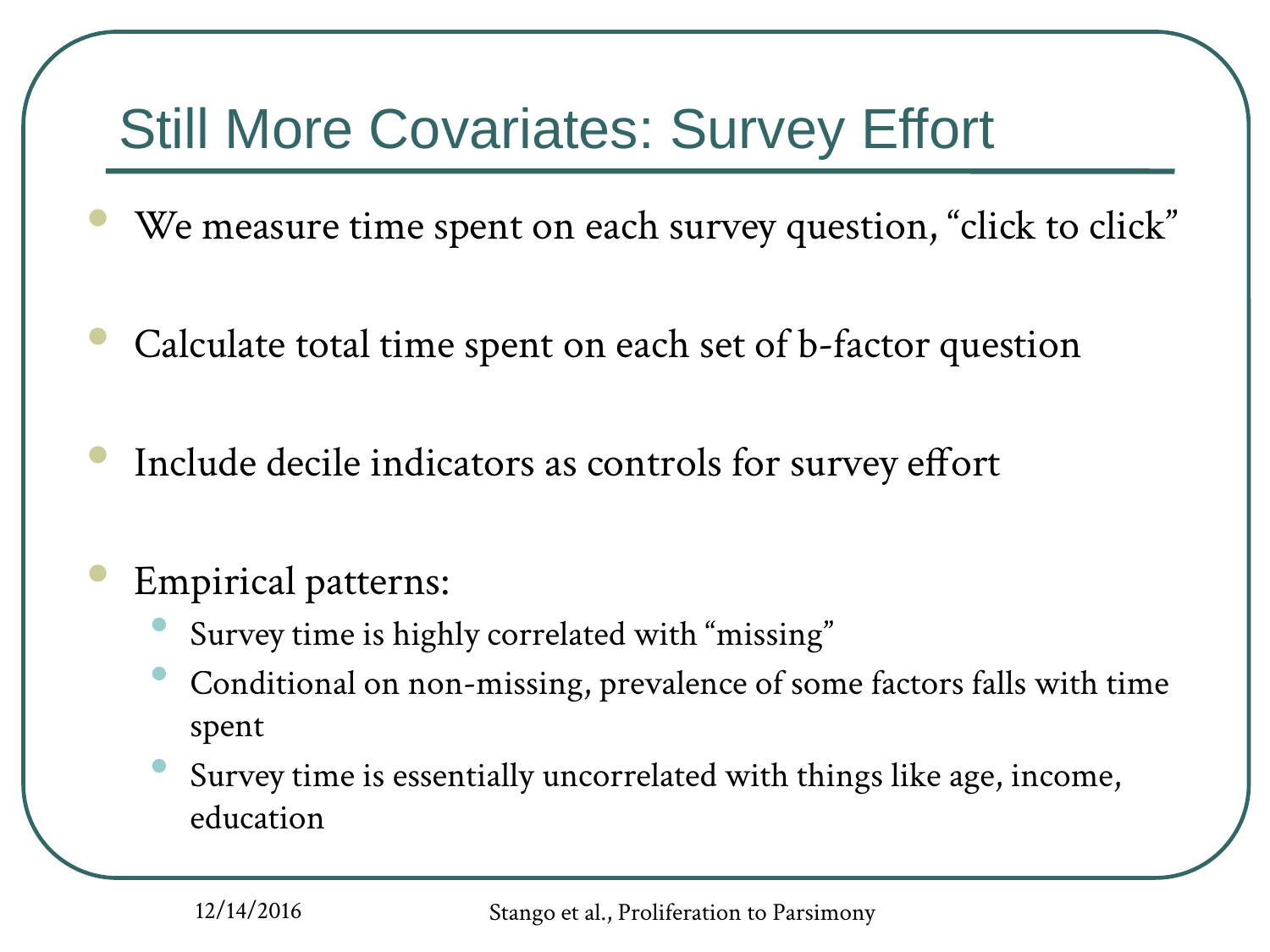

# Still More Covariates: Survey Effort
We measure time spent on each survey question, “click to click”

Calculate total time spent on each set of b-factor question

Include decile indicators as controls for survey effort

Empirical patterns:
Survey time is highly correlated with “missing”
Conditional on non-missing, prevalence of some factors falls with time spent
Survey time is essentially uncorrelated with things like age, income, education

12/14/2016
Stango et al., Proliferation to Parsimony